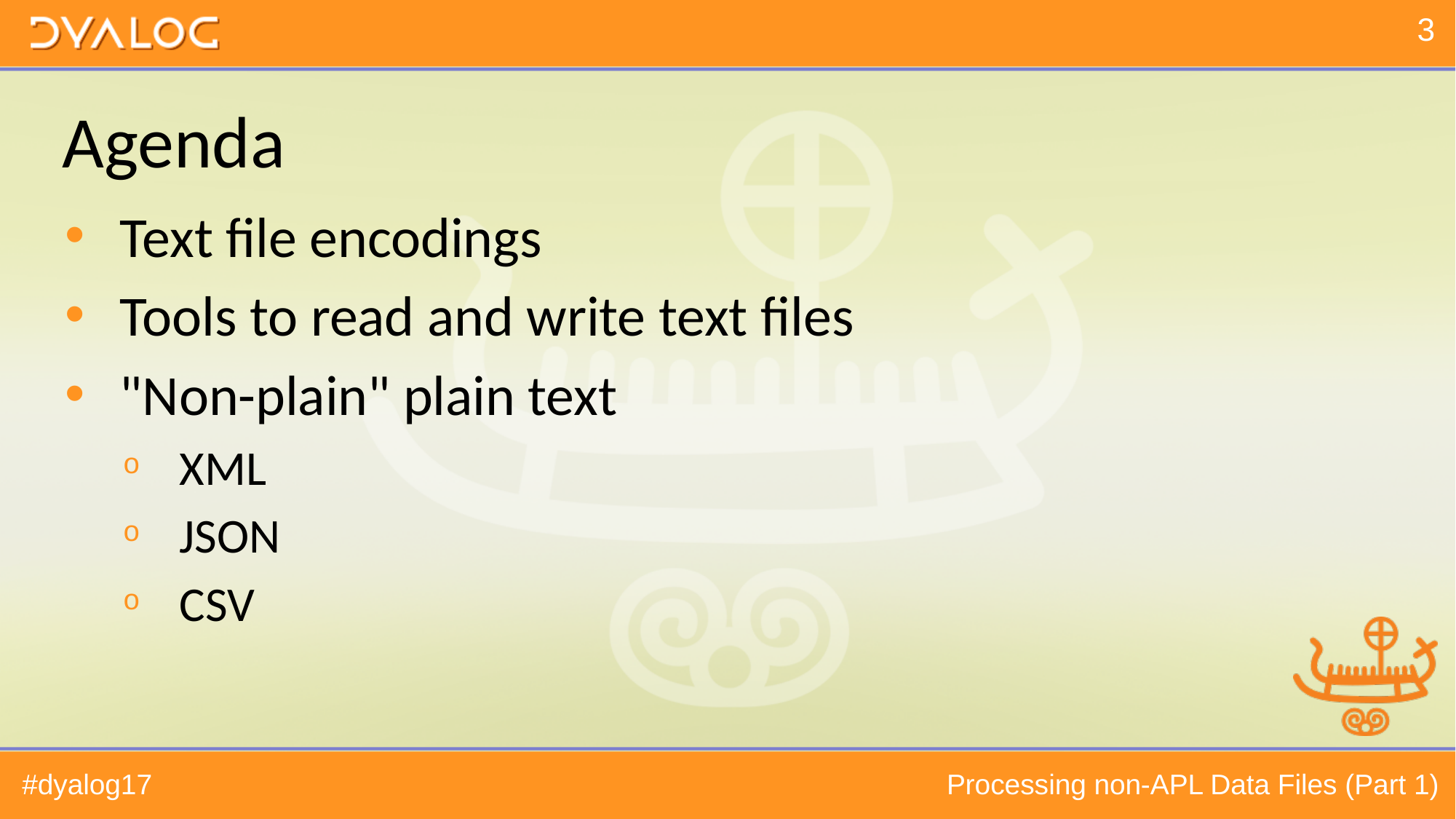

# Agenda

Text file encodings
Tools to read and write text files
"Non-plain" plain text
XML
JSON
CSV